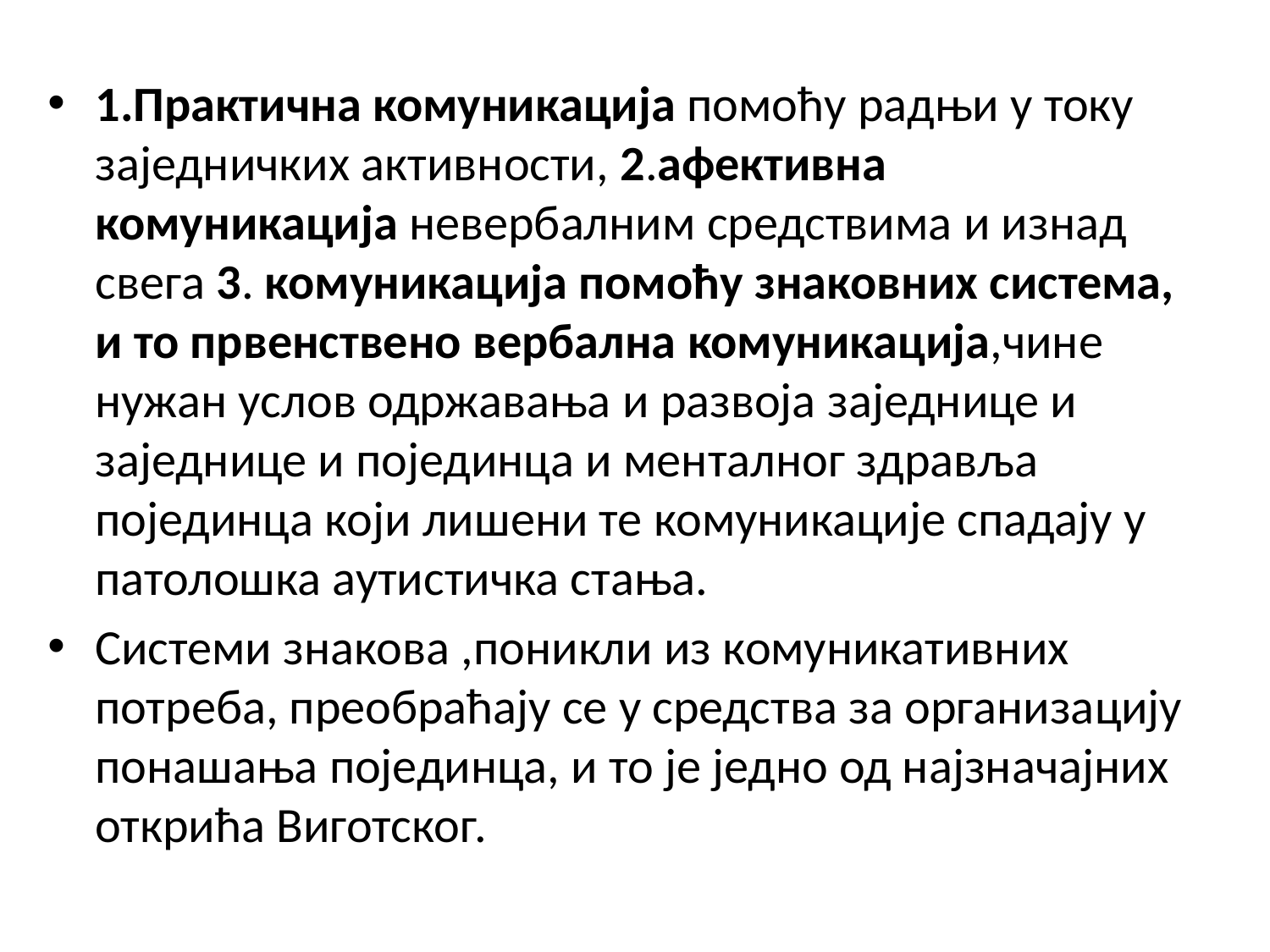

1.Практична комуникација помоћу радњи у току заједничких активности, 2.афективна комуникација невербалним средствима и изнад свега 3. комуникација помоћу знаковних система, и то првенствено вербална комуникација,чине нужан услов одржавања и развоја заједнице и заједнице и појединца и менталног здравља појединца који лишени те комуникације спадају у патолошка аутистичка стања.
Системи знакова ,поникли из комуникативних потреба, преобраћају се у средства за организацију понашања појединца, и то је једно од најзначајних открића Виготског.